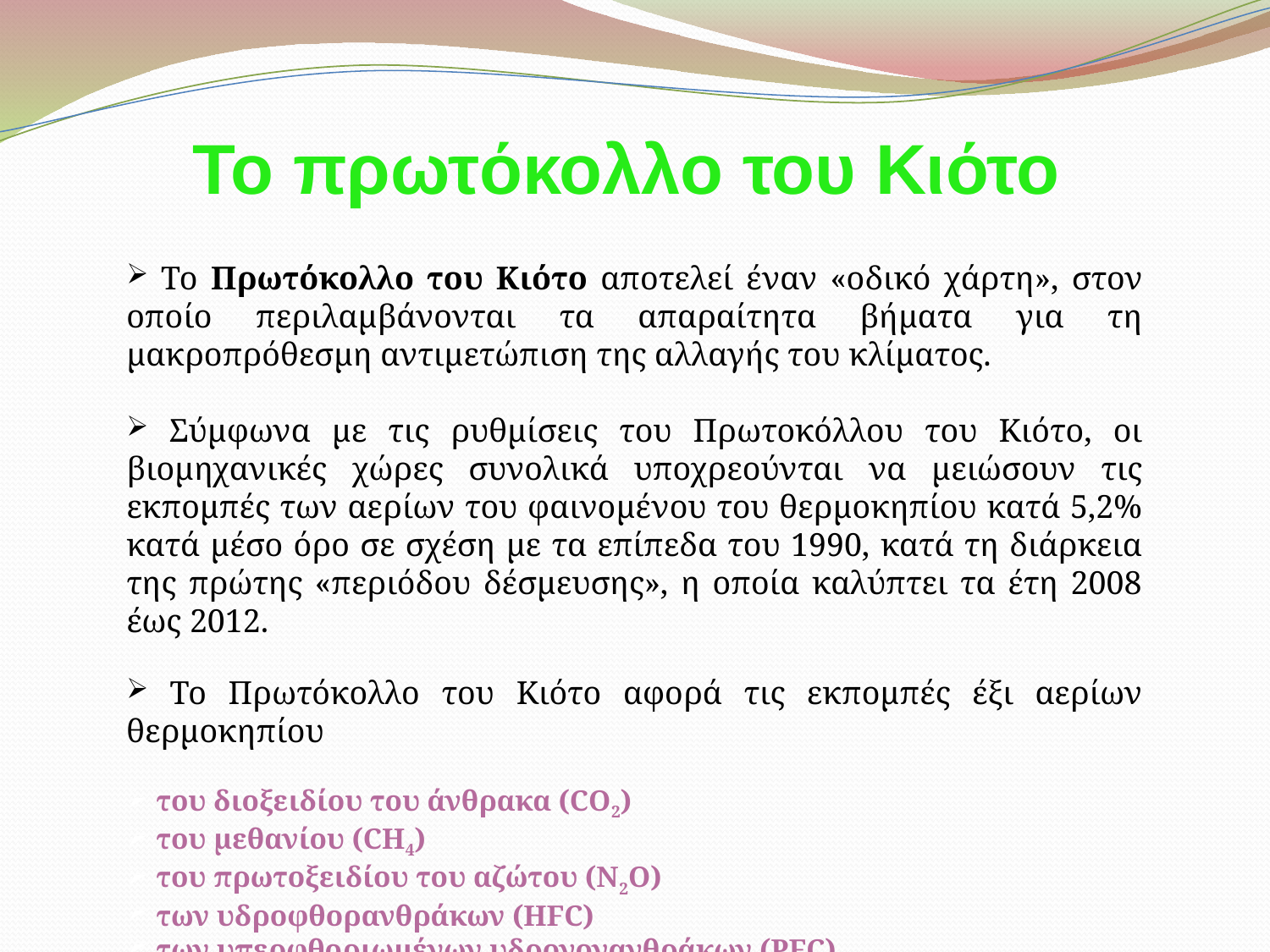

# Το πρωτόκολλο του Κιότο

 Το Πρωτόκολλο του Κιότο αποτελεί έναν «οδικό χάρτη», στον οποίο περιλαμβάνονται τα απαραίτητα βήματα για τη μακροπρόθεσμη αντιμετώπιση της αλλαγής του κλίματος.

 Σύμφωνα με τις ρυθμίσεις του Πρωτοκόλλου του Κιότο, οι βιομηχανικές χώρες συνολικά υποχρεούνται να μειώσουν τις εκπομπές των αερίων του φαινομένου του θερμοκηπίου κατά 5,2% κατά μέσο όρο σε σχέση µε τα επίπεδα του 1990, κατά τη διάρκεια της πρώτης «περιόδου δέσμευσης», η οποία καλύπτει τα έτη 2008 έως 2012.

 Το Πρωτόκολλο του Κιότο αφορά τις εκπομπές έξι αερίων θερμοκηπίου

 του διοξειδίου του άνθρακα (CO2)
 του μεθανίου (CH4)
 του πρωτοξειδίου του αζώτου (N2O)
 των υδροφθορανθράκων (HFC)
 των υπερφθοριωμένων υδρογονανθράκων (PFC)
 του εξαφθοριούχου θείου (SF6).